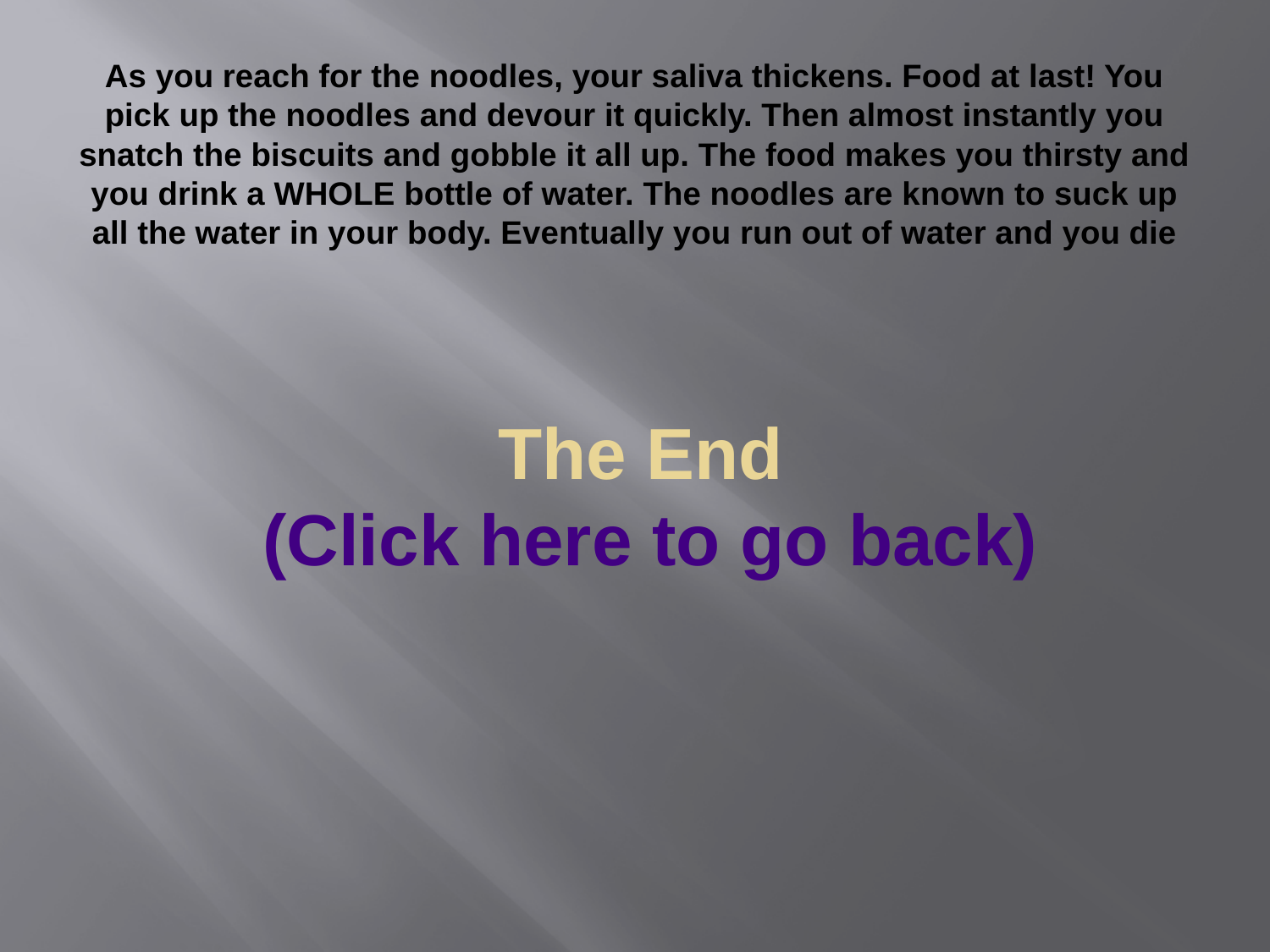

# As you reach for the noodles, your saliva thickens. Food at last! You pick up the noodles and devour it quickly. Then almost instantly you snatch the biscuits and gobble it all up. The food makes you thirsty and you drink a WHOLE bottle of water. The noodles are known to suck up all the water in your body. Eventually you run out of water and you die
The End
(Click here to go back)